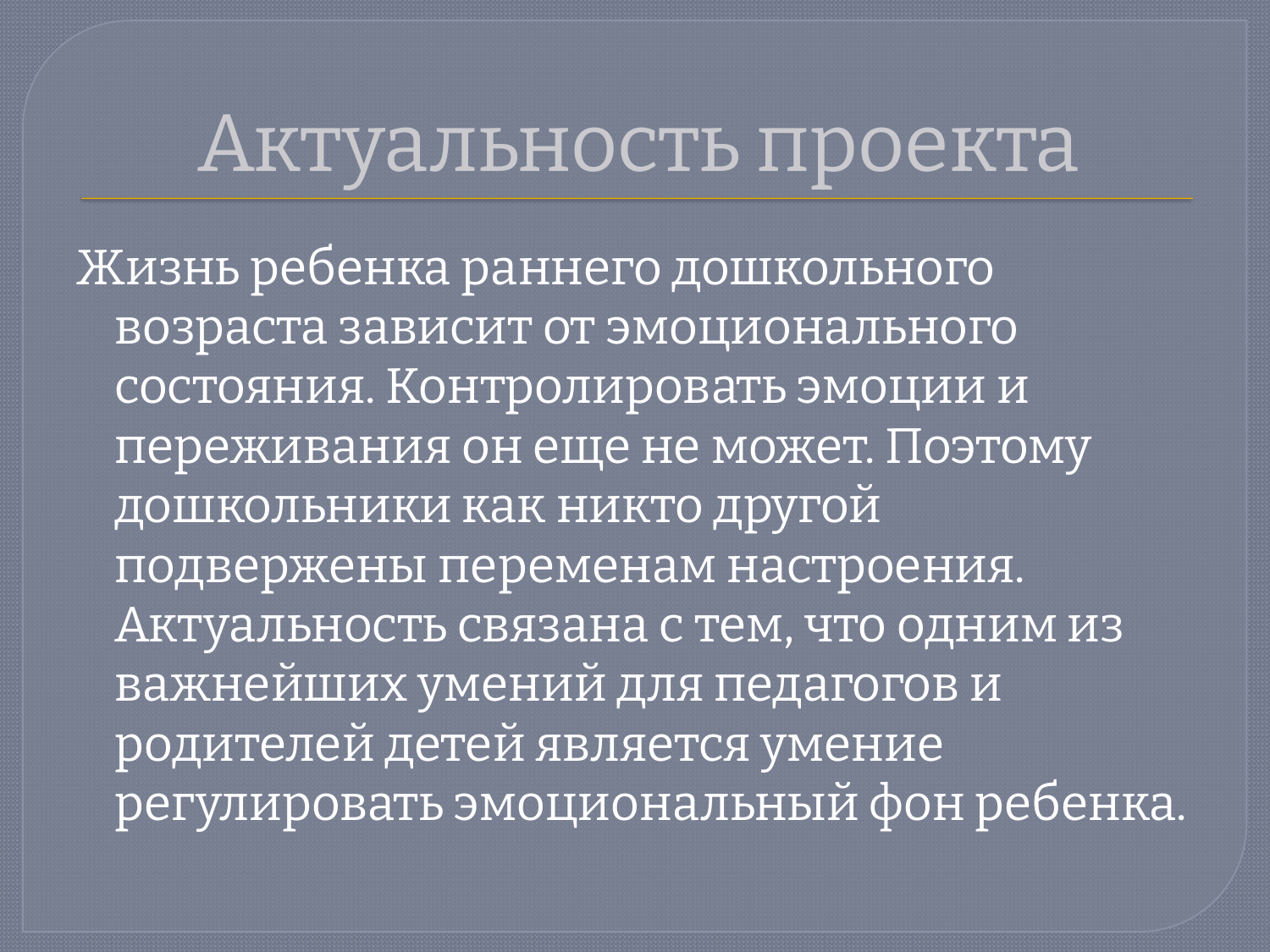

# Актуальность проекта
Жизнь ребенка раннего дошкольного возраста зависит от эмоционального состояния. Контролировать эмоции и переживания он еще не может. Поэтому дошкольники как никто другой подвержены переменам настроения. Актуальность связана с тем, что одним из важнейших умений для педагогов и родителей детей является умение регулировать эмоциональный фон ребенка.